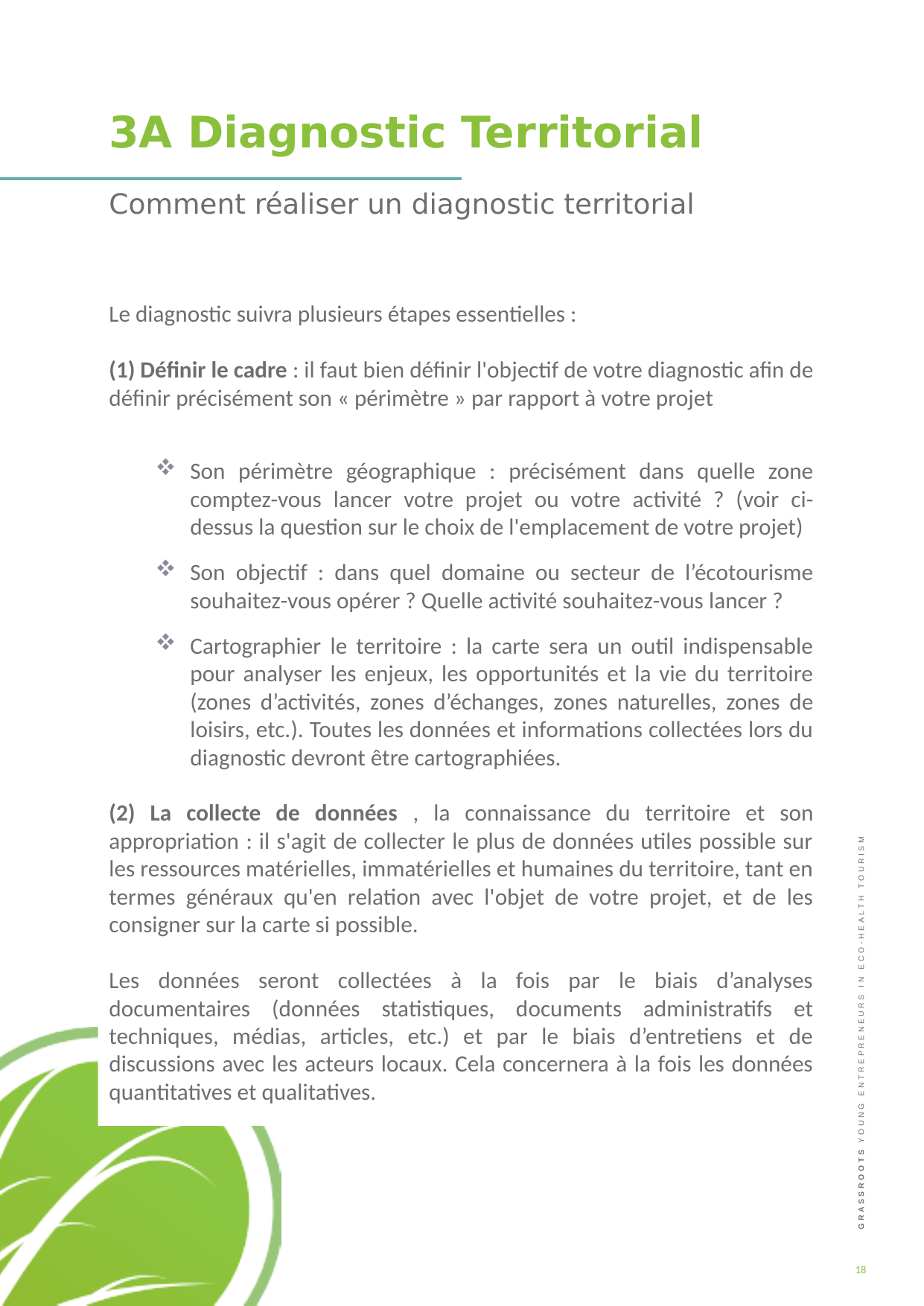

3A Diagnostic Territorial
Comment réaliser un diagnostic territorial
Le diagnostic suivra plusieurs étapes essentielles :

(1) Définir le cadre : il faut bien définir l'objectif de votre diagnostic afin de définir précisément son « périmètre » par rapport à votre projet

Son périmètre géographique : précisément dans quelle zone comptez-vous lancer votre projet ou votre activité ? (voir ci-dessus la question sur le choix de l'emplacement de votre projet)
Son objectif : dans quel domaine ou secteur de l’écotourisme souhaitez-vous opérer ? Quelle activité souhaitez-vous lancer ?
Cartographier le territoire : la carte sera un outil indispensable pour analyser les enjeux, les opportunités et la vie du territoire (zones d’activités, zones d’échanges, zones naturelles, zones de loisirs, etc.). Toutes les données et informations collectées lors du diagnostic devront être cartographiées.

(2) La collecte de données , la connaissance du territoire et son appropriation : il s'agit de collecter le plus de données utiles possible sur les ressources matérielles, immatérielles et humaines du territoire, tant en termes généraux qu'en relation avec l'objet de votre projet, et de les consigner sur la carte si possible.

Les données seront collectées à la fois par le biais d’analyses documentaires (données statistiques, documents administratifs et techniques, médias, articles, etc.) et par le biais d’entretiens et de discussions avec les acteurs locaux. Cela concernera à la fois les données quantitatives et qualitatives.

18